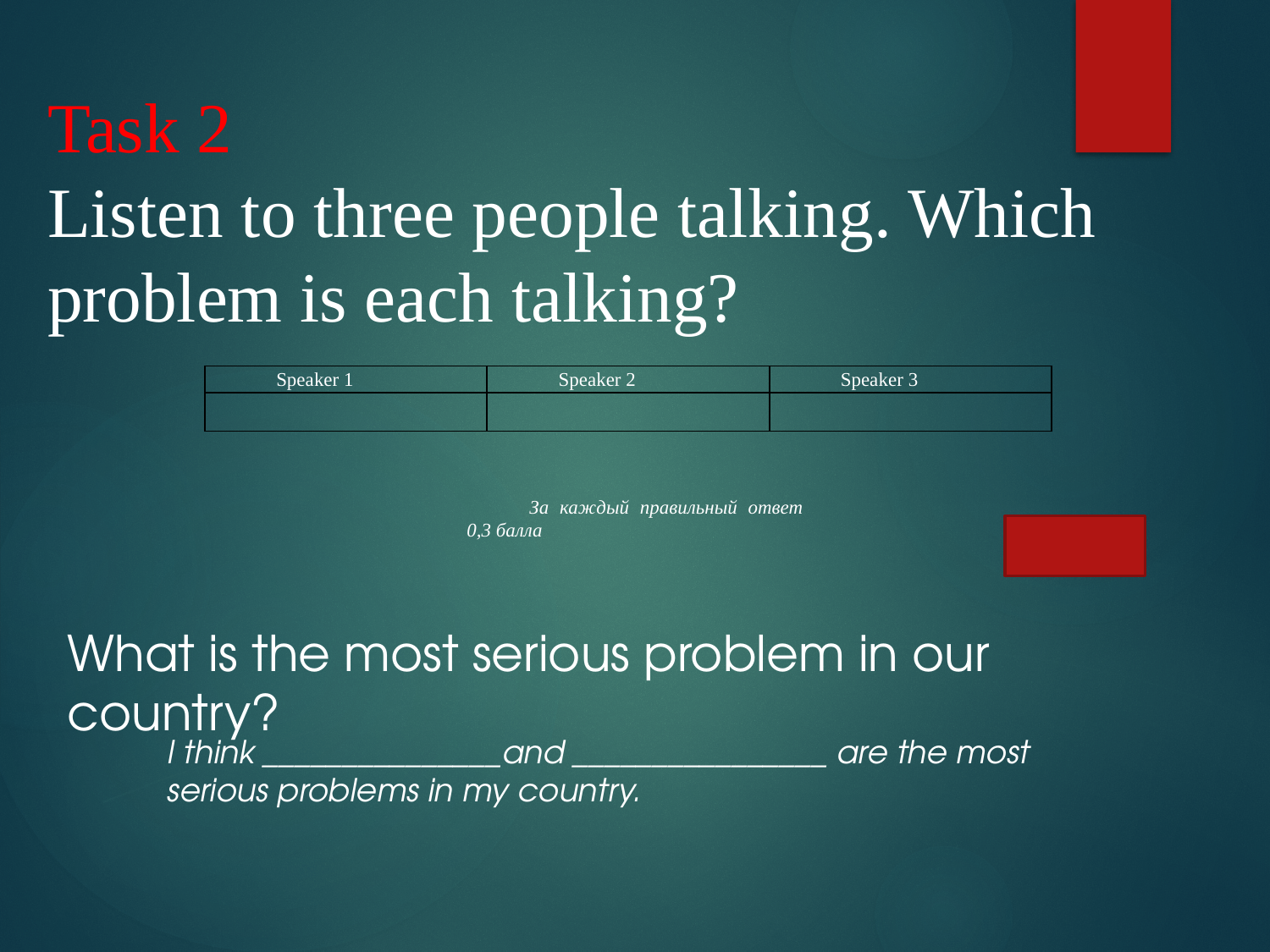

Task 2
Listen to three people talking. Which problem is each talking?
| Speaker 1 | Speaker 2 | Speaker 3 |
| --- | --- | --- |
|  |  |  |
За каждый правильный ответ 0,3 балла

What is the most serious problem in our country?
I think _______________and ________________ are the most serious problems in my country.